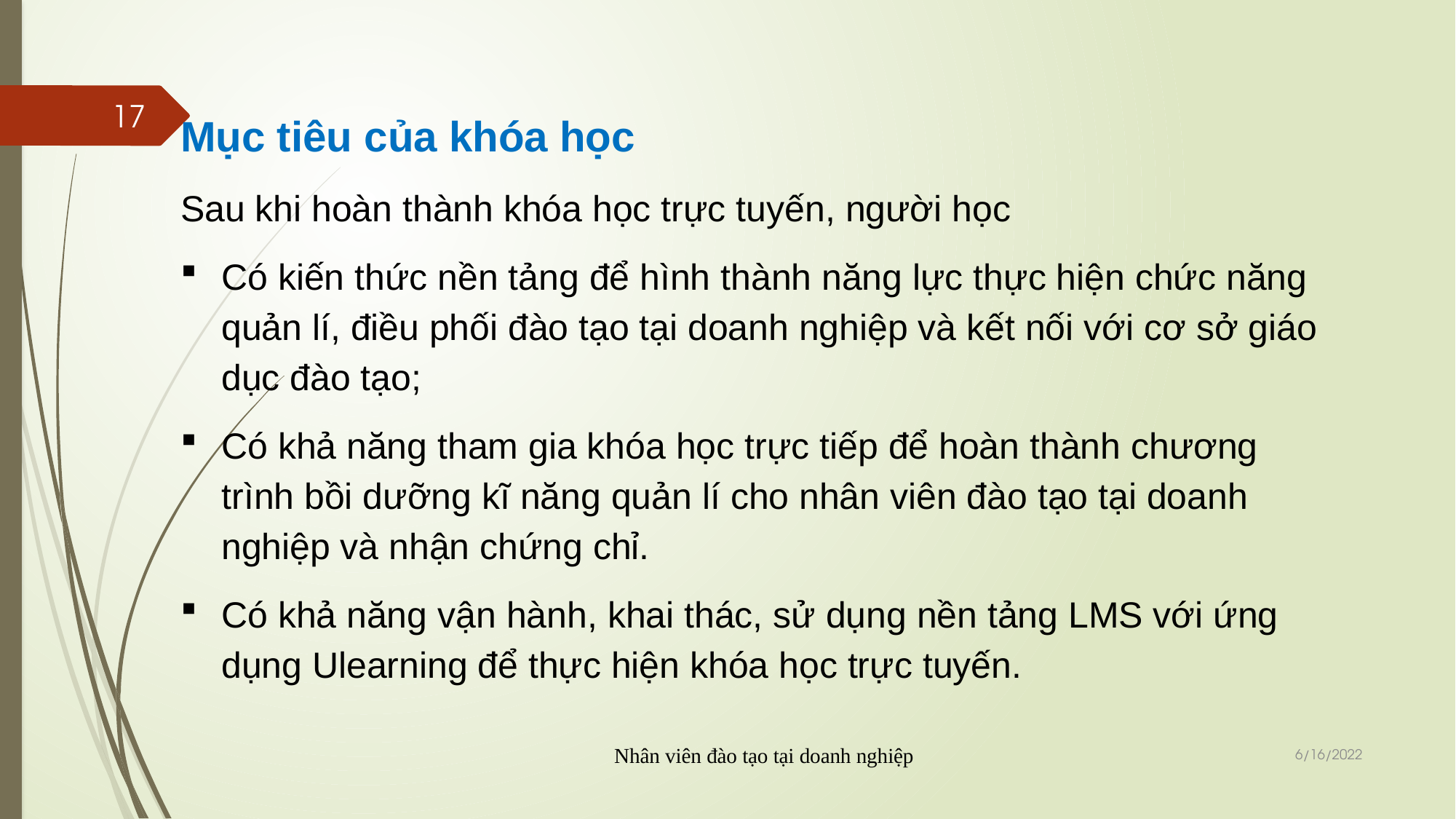

17
Mục tiêu của khóa học
Sau khi hoàn thành khóa học trực tuyến, người học
Có kiến thức nền tảng để hình thành năng lực thực hiện chức năng quản lí, điều phối đào tạo tại doanh nghiệp và kết nối với cơ sở giáo dục đào tạo;
Có khả năng tham gia khóa học trực tiếp để hoàn thành chương trình bồi dưỡng kĩ năng quản lí cho nhân viên đào tạo tại doanh nghiệp và nhận chứng chỉ.
Có khả năng vận hành, khai thác, sử dụng nền tảng LMS với ứng dụng Ulearning để thực hiện khóa học trực tuyến.
6/16/2022
Nhân viên đào tạo tại doanh nghiệp